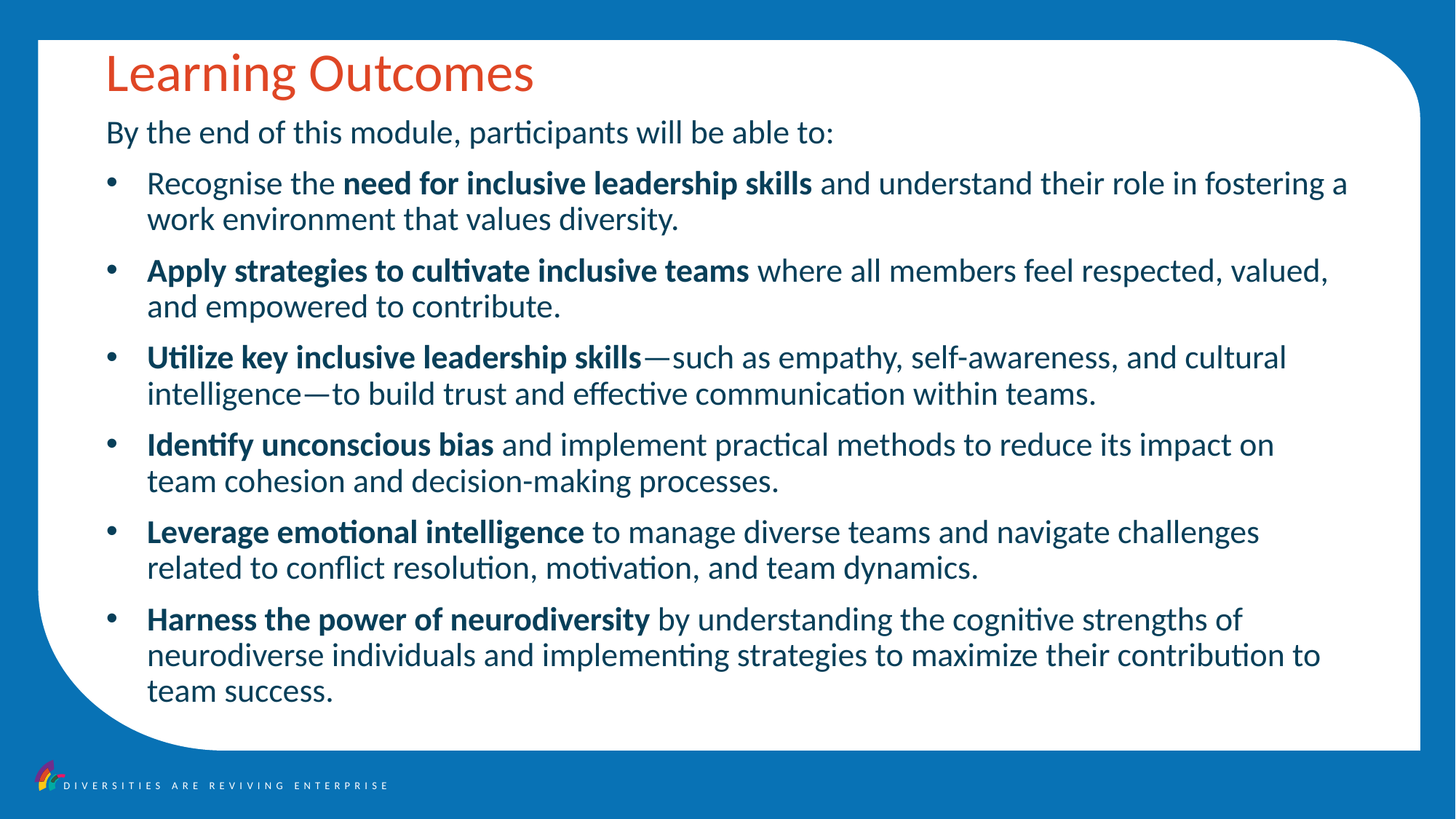

Learning Outcomes
By the end of this module, participants will be able to:
Recognise the need for inclusive leadership skills and understand their role in fostering a work environment that values diversity.
Apply strategies to cultivate inclusive teams where all members feel respected, valued, and empowered to contribute.
Utilize key inclusive leadership skills—such as empathy, self-awareness, and cultural intelligence—to build trust and effective communication within teams.
Identify unconscious bias and implement practical methods to reduce its impact on team cohesion and decision-making processes.
Leverage emotional intelligence to manage diverse teams and navigate challenges related to conflict resolution, motivation, and team dynamics.
Harness the power of neurodiversity by understanding the cognitive strengths of neurodiverse individuals and implementing strategies to maximize their contribution to team success.